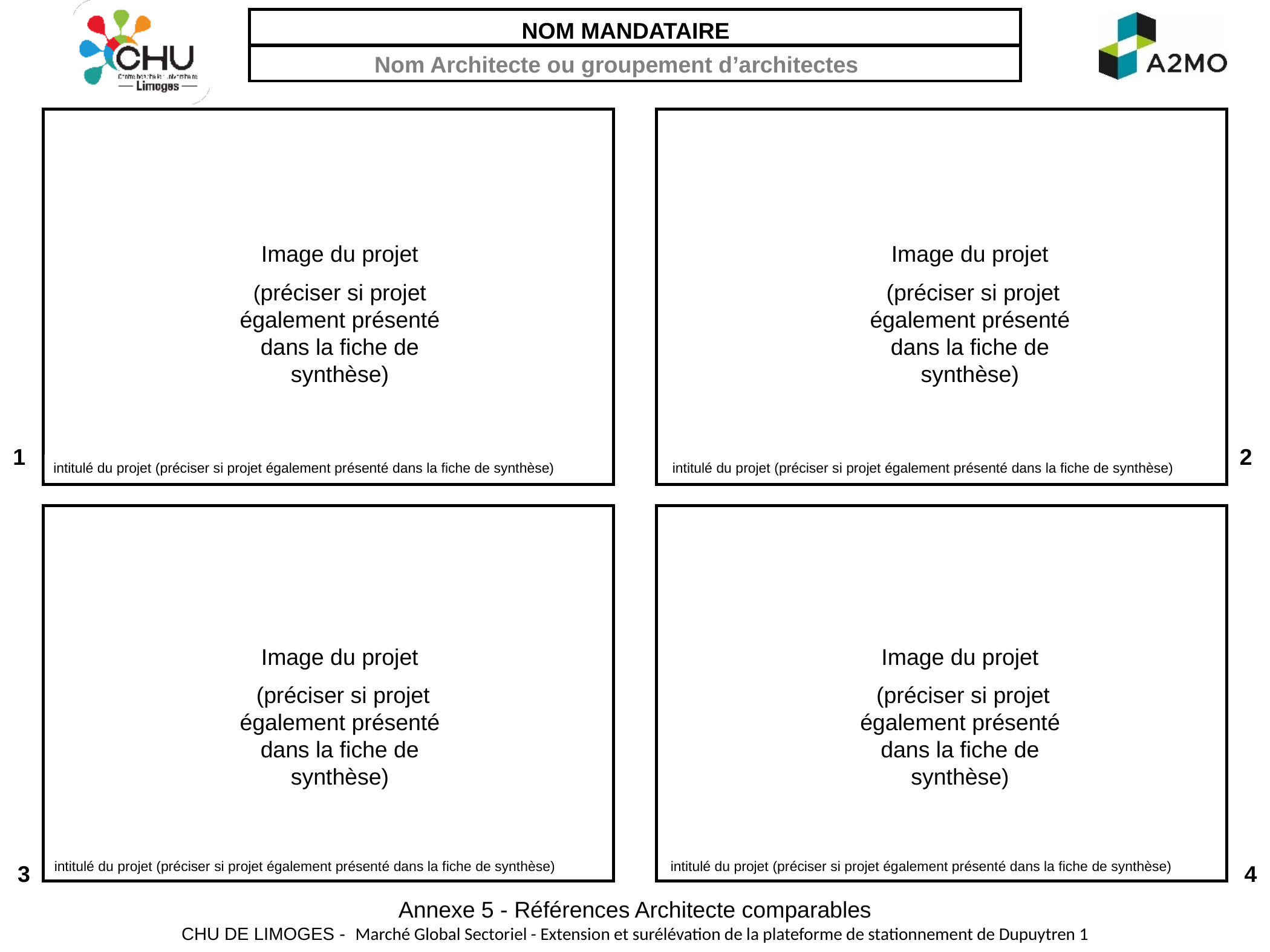

NOM MANDATAIRE
Nom Architecte ou groupement d’architectes

intitulé du projet (préciser si projet également présenté dans la fiche de synthèse)
intitulé du projet (préciser si projet également présenté dans la fiche de synthèse)
intitulé du projet (préciser si projet également présenté dans la fiche de synthèse)
intitulé du projet (préciser si projet également présenté dans la fiche de synthèse)
Annexe 5 - Références Architecte comparables
CHU DE LIMOGES -  Marché Global Sectoriel - Extension et surélévation de la plateforme de stationnement de Dupuytren 1